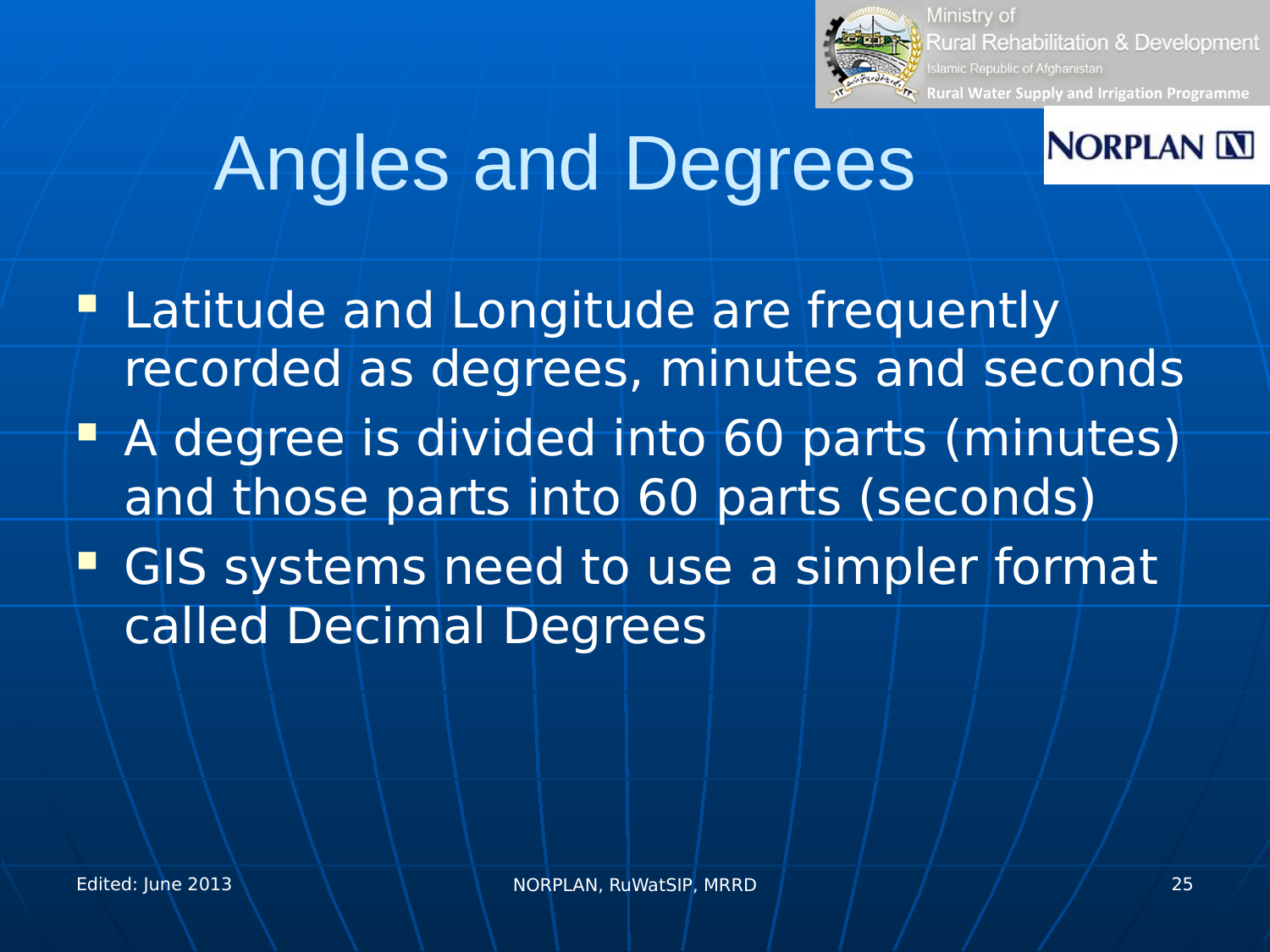

# Angles and Degrees
Latitude and Longitude are frequently recorded as degrees, minutes and seconds
A degree is divided into 60 parts (minutes) and those parts into 60 parts (seconds)
GIS systems need to use a simpler format called Decimal Degrees
Edited: June 2013
25
NORPLAN, RuWatSIP, MRRD